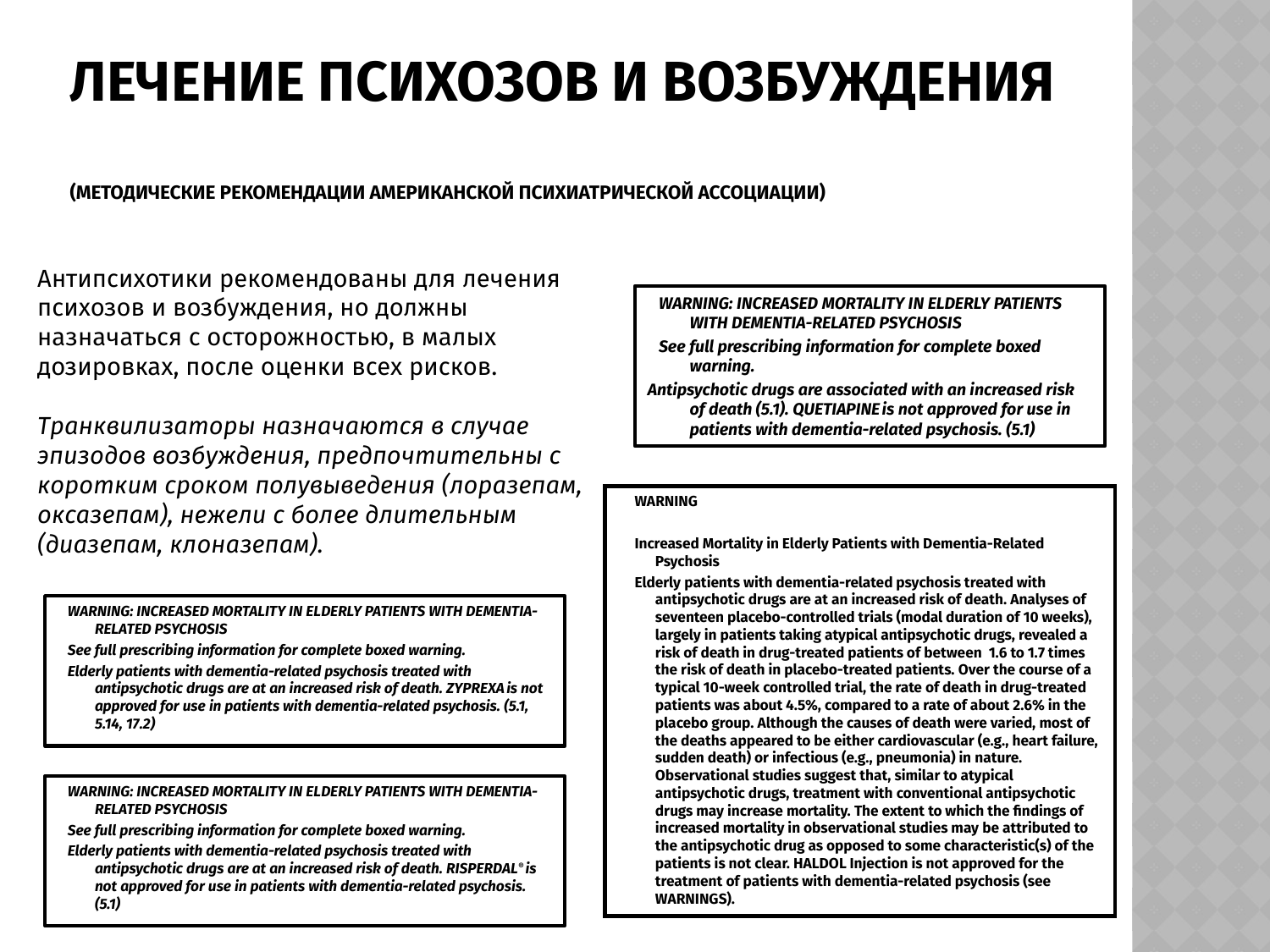

# Лечение психозов и возбуждения (методические рекомендации американской психиатрической ассоциации)
Антипсихотики рекомендованы для лечения психозов и возбуждения, но должны назначаться с осторожностью, в малых дозировках, после оценки всех рисков.

Транквилизаторы назначаются в случае эпизодов возбуждения, предпочтительны с коротким сроком полувыведения (лоразепам, оксазепам), нежели с более длительным (диазепам, клоназепам).
   WARNING: INCREASED MORTALITY IN ELDERLY PATIENTS WITH DEMENTIA-RELATED PSYCHOSIS
   See full prescribing information for complete boxed warning.
Antipsychotic drugs are associated with an increased risk of death (5.1). QUETIAPINE is not approved for use in patients with dementia-related psychosis. (5.1)

     WARNING

     Increased Mortality in Elderly Patients with Dementia-Related Psychosis
     Elderly patients with dementia-related psychosis treated with antipsychotic drugs are at an increased risk of death. Analyses of seventeen placebo-controlled trials (modal duration of 10 weeks), largely in patients taking atypical antipsychotic drugs, revealed a risk of death in drug-treated patients of between  1.6 to 1.7 times the risk of death in placebo-treated patients. Over the course of a typical 10-week controlled trial, the rate of death in drug-treated patients was about 4.5%, compared to a rate of about 2.6% in the placebo group. Although the causes of death were varied, most of the deaths appeared to be either cardiovascular (e.g., heart failure, sudden death) or infectious (e.g., pneumonia) in nature. Observational studies suggest that, similar to atypical antipsychotic drugs, treatment with conventional antipsychotic drugs may increase mortality. The extent to which the findings of increased mortality in observational studies may be attributed to the antipsychotic drug as opposed to some characteristic(s) of the patients is not clear. HALDOL Injection is not approved for the treatment of patients with dementia-related psychosis (see WARNINGS).
   WARNING: INCREASED MORTALITY IN ELDERLY PATIENTS WITH DEMENTIA-RELATED PSYCHOSIS
   See full prescribing information for complete boxed warning.
   Elderly patients with dementia-related psychosis treated with antipsychotic drugs are at an increased risk of death. ZYPREXA is not approved for use in patients with dementia-related psychosis. (5.1, 5.14, 17.2)
   WARNING: INCREASED MORTALITY IN ELDERLY PATIENTS WITH DEMENTIA-RELATED PSYCHOSIS
   See full prescribing information for complete boxed warning.
   Elderly patients with dementia-related psychosis treated with antipsychotic drugs are at an increased risk of death. RISPERDAL® is not approved for use in patients with dementia-related psychosis. (5.1)